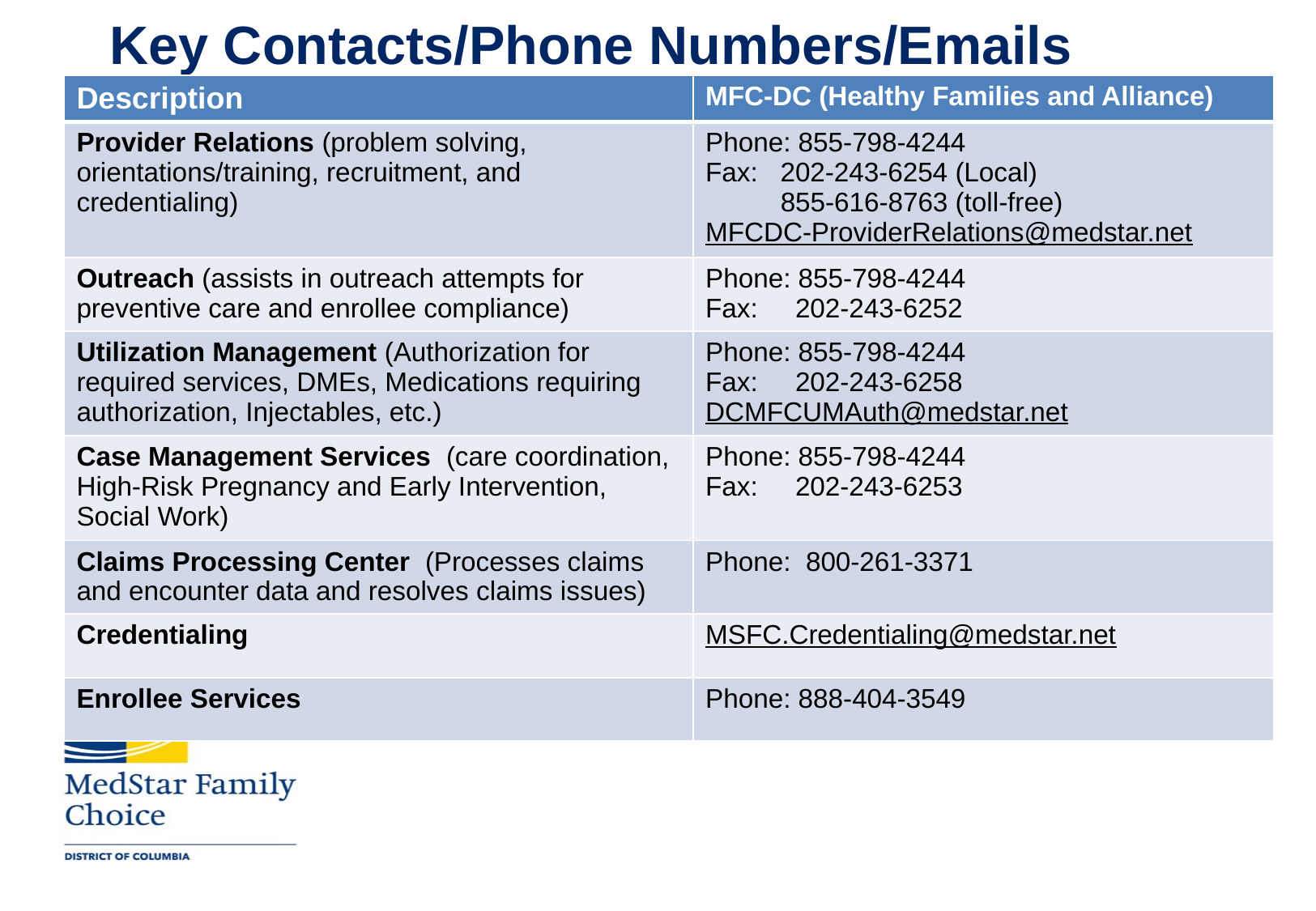

# Key Contacts/Phone Numbers/Emails
| Description | MFC-DC (Healthy Families and Alliance) |
| --- | --- |
| Provider Relations (problem solving, orientations/training, recruitment, and credentialing) | Phone: 855-798-4244 Fax:  202-243-6254 (Local) 855-616-8763 (toll-free) MFCDC-ProviderRelations@medstar.net |
| Outreach (assists in outreach attempts for preventive care and enrollee compliance) | Phone: 855-798-4244 Fax:  202-243-6252 |
| Utilization Management (Authorization for required services, DMEs, Medications requiring authorization, Injectables, etc.) | Phone: 855-798-4244 Fax: 202-243-6258 DCMFCUMAuth@medstar.net |
| Case Management Services  (care coordination, High-Risk Pregnancy and Early Intervention, Social Work) | Phone: 855-798-4244 Fax:  202-243-6253 |
| Claims Processing Center  (Processes claims and encounter data and resolves claims issues) | Phone:  800-261-3371 |
| Credentialing | MSFC.Credentialing@medstar.net |
| Enrollee Services | Phone: 888-404-3549 |